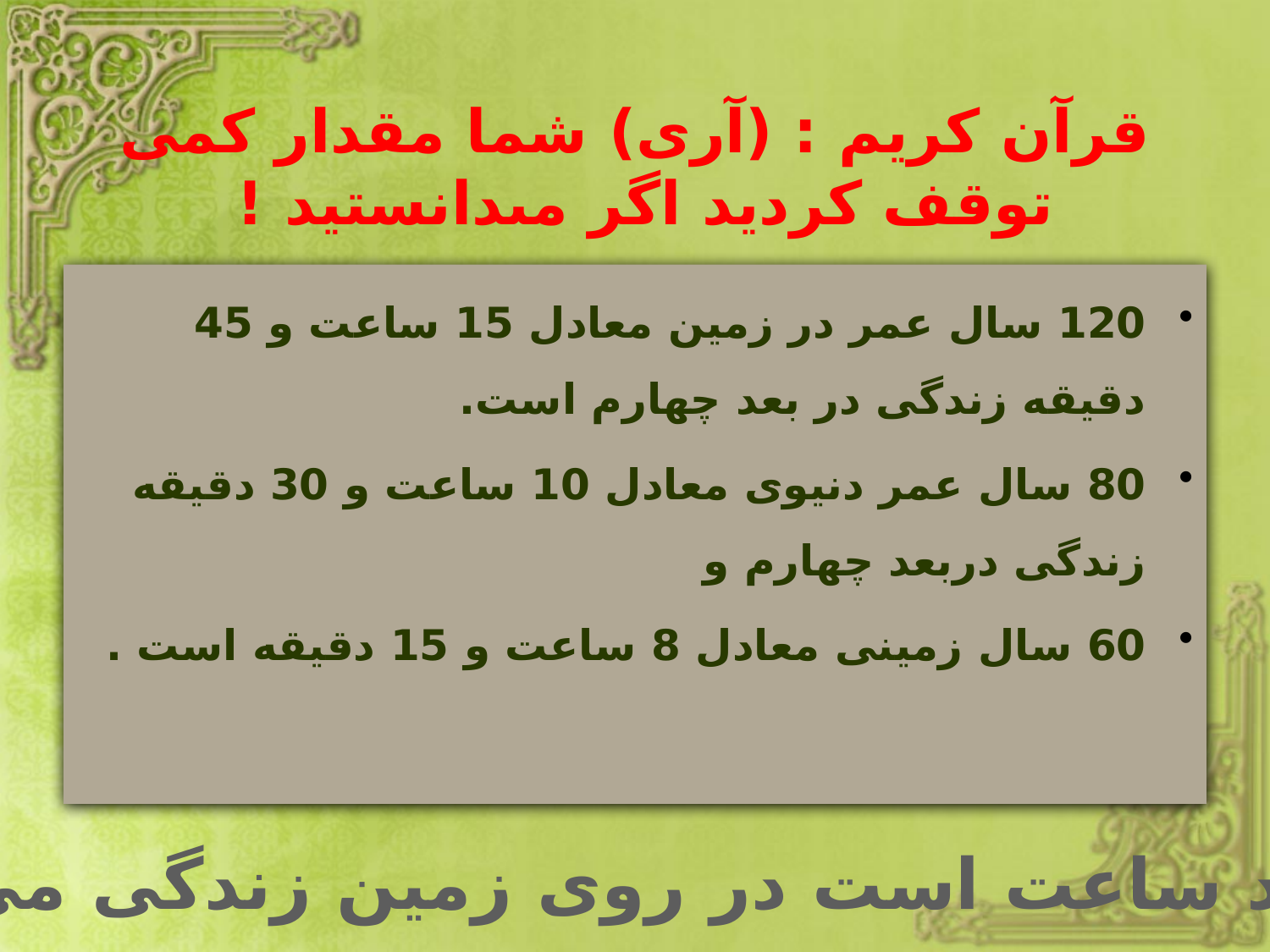

# قرآن کریم : (آرى) شما مقدار كمى توقف كرديد اگر مى‏دانستيد !
120 سال عمر در زمین معادل 15 ساعت و 45 دقیقه زندگی در بعد چهارم است.
80 سال عمر دنیوی معادل 10 ساعت و 30 دقیقه زندگی دربعد چهارم و
60 سال زمینی معادل 8 ساعت و 15 دقیقه است .
شما چند ساعت است در روی زمین زندگی می کنید ؟